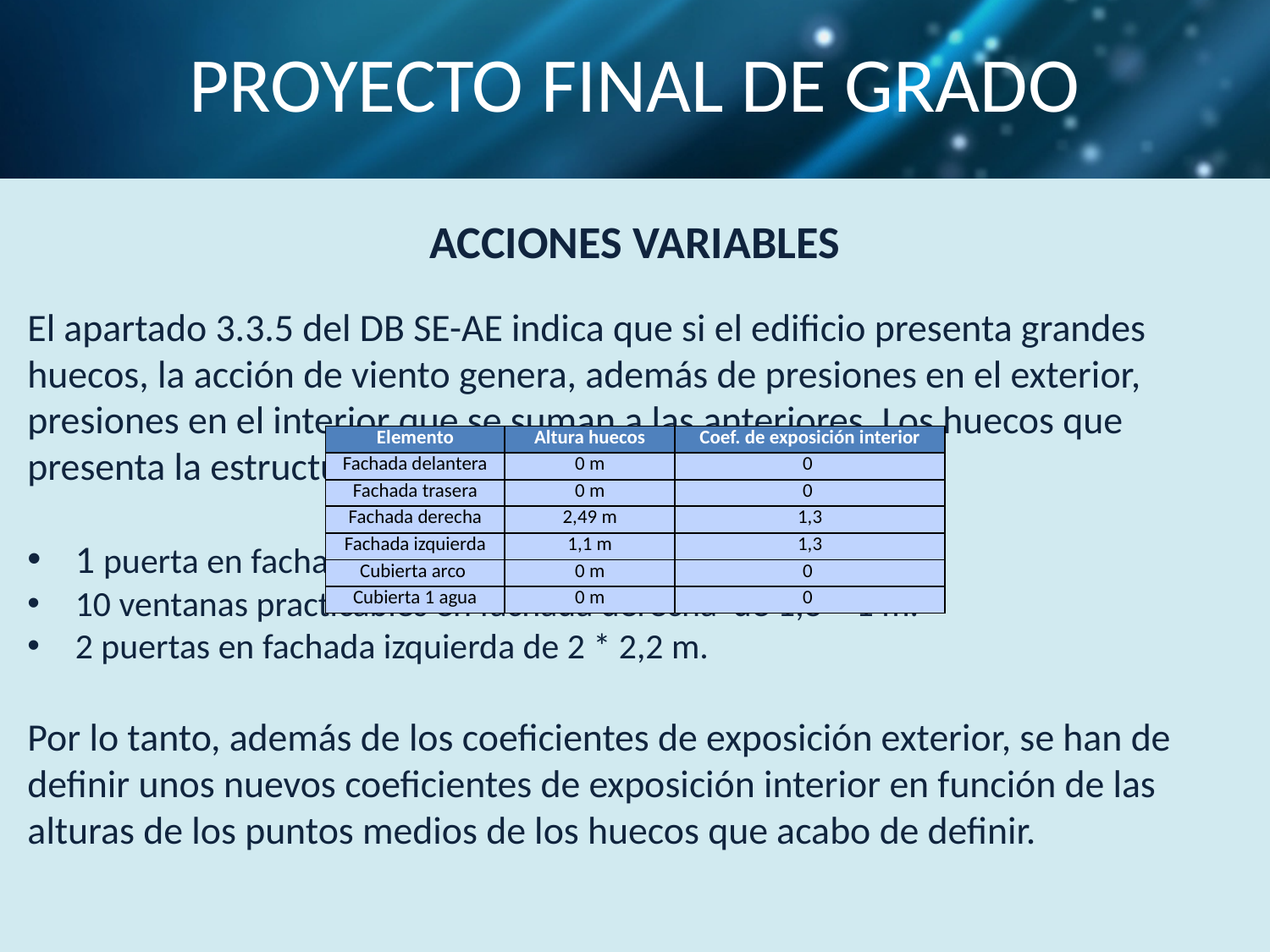

# PROYECTO FINAL DE GRADO
ACCIONES VARIABLES
El apartado 3.3.5 del DB SE-AE indica que si el edificio presenta grandes huecos, la acción de viento genera, además de presiones en el exterior, presiones en el interior que se suman a las anteriores. Los huecos que presenta la estructura son:

1 puerta en fachada derecha de 1,8 * 2,2 m.
10 ventanas practicables en fachada derecha  de 1,8 * 1 m.
2 puertas en fachada izquierda de 2 * 2,2 m.

Por lo tanto, además de los coeficientes de exposición exterior, se han de definir unos nuevos coeficientes de exposición interior en función de las alturas de los puntos medios de los huecos que acabo de definir.
| Elemento | Altura huecos | Coef. de exposición interior |
| --- | --- | --- |
| Fachada delantera | 0 m | 0 |
| Fachada trasera | 0 m | 0 |
| Fachada derecha | 2,49 m | 1,3 |
| Fachada izquierda | 1,1 m | 1,3 |
| Cubierta arco | 0 m | 0 |
| Cubierta 1 agua | 0 m | 0 |